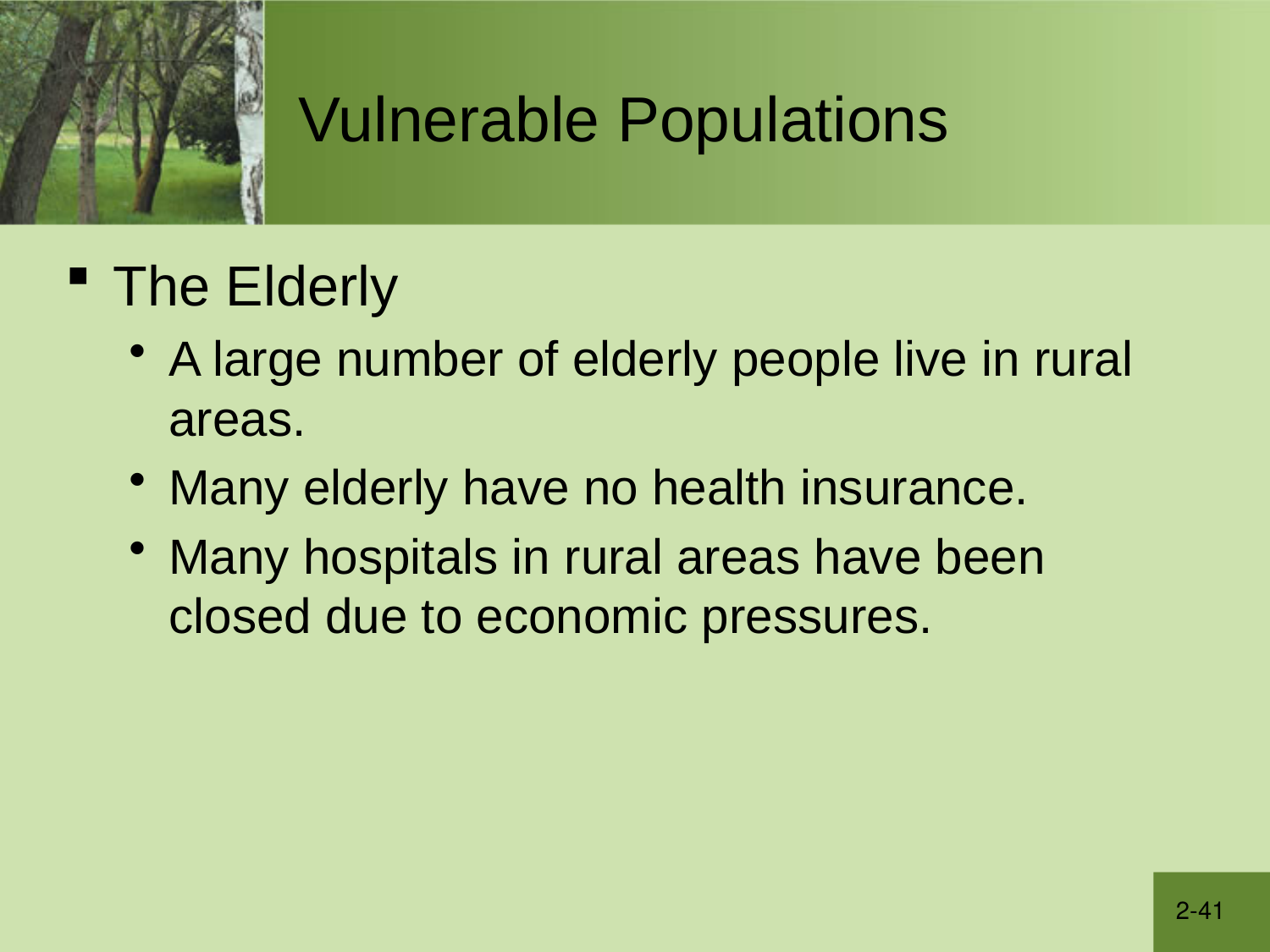

# Vulnerable Populations
The Elderly
A large number of elderly people live in rural areas.
Many elderly have no health insurance.
Many hospitals in rural areas have been closed due to economic pressures.
2-41